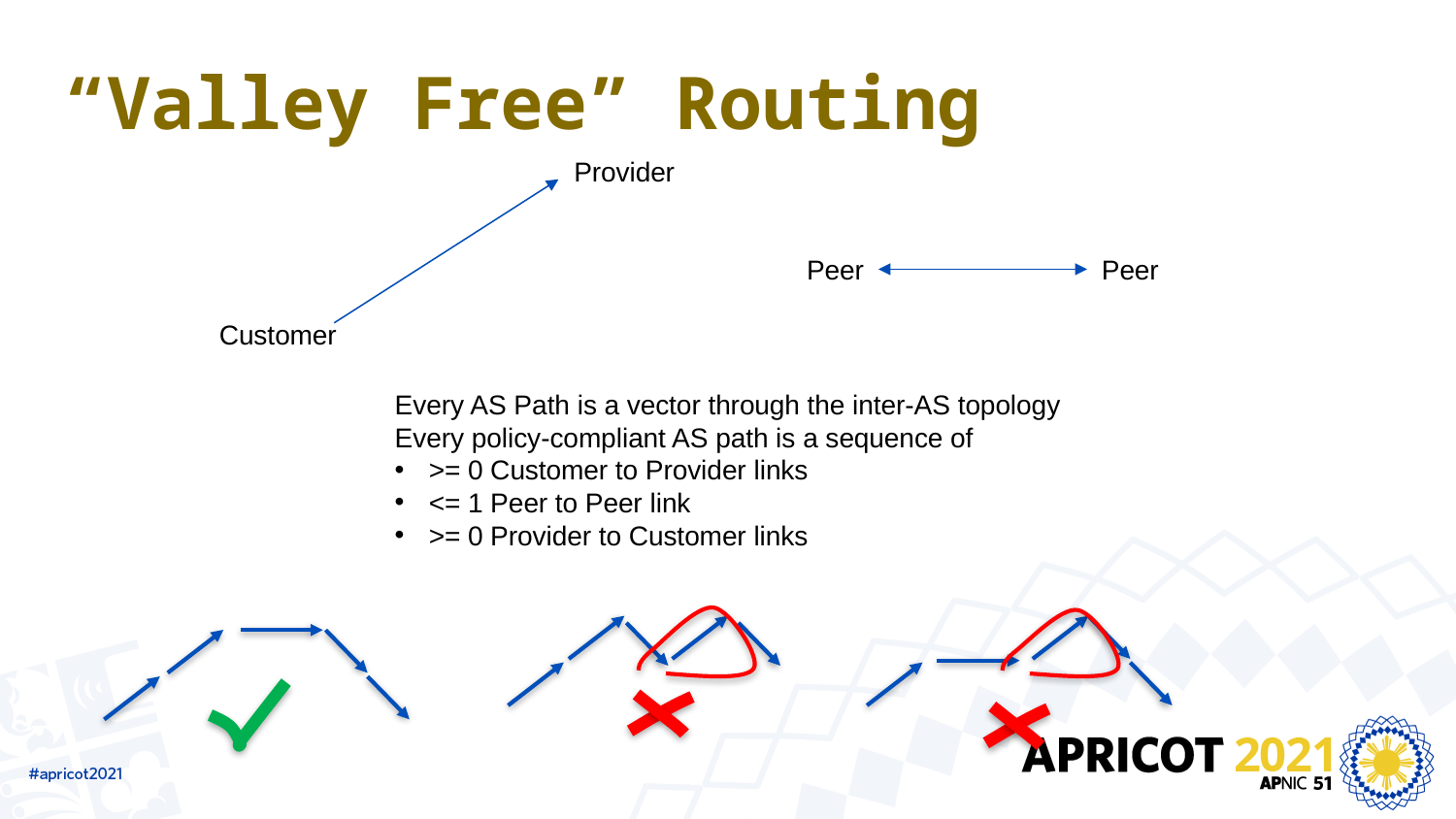

# “Valley Free” Routing
Provider
Peer
Peer
Customer
Every AS Path is a vector through the inter-AS topology
Every policy-compliant AS path is a sequence of
>= 0 Customer to Provider links
<= 1 Peer to Peer link
>= 0 Provider to Customer links